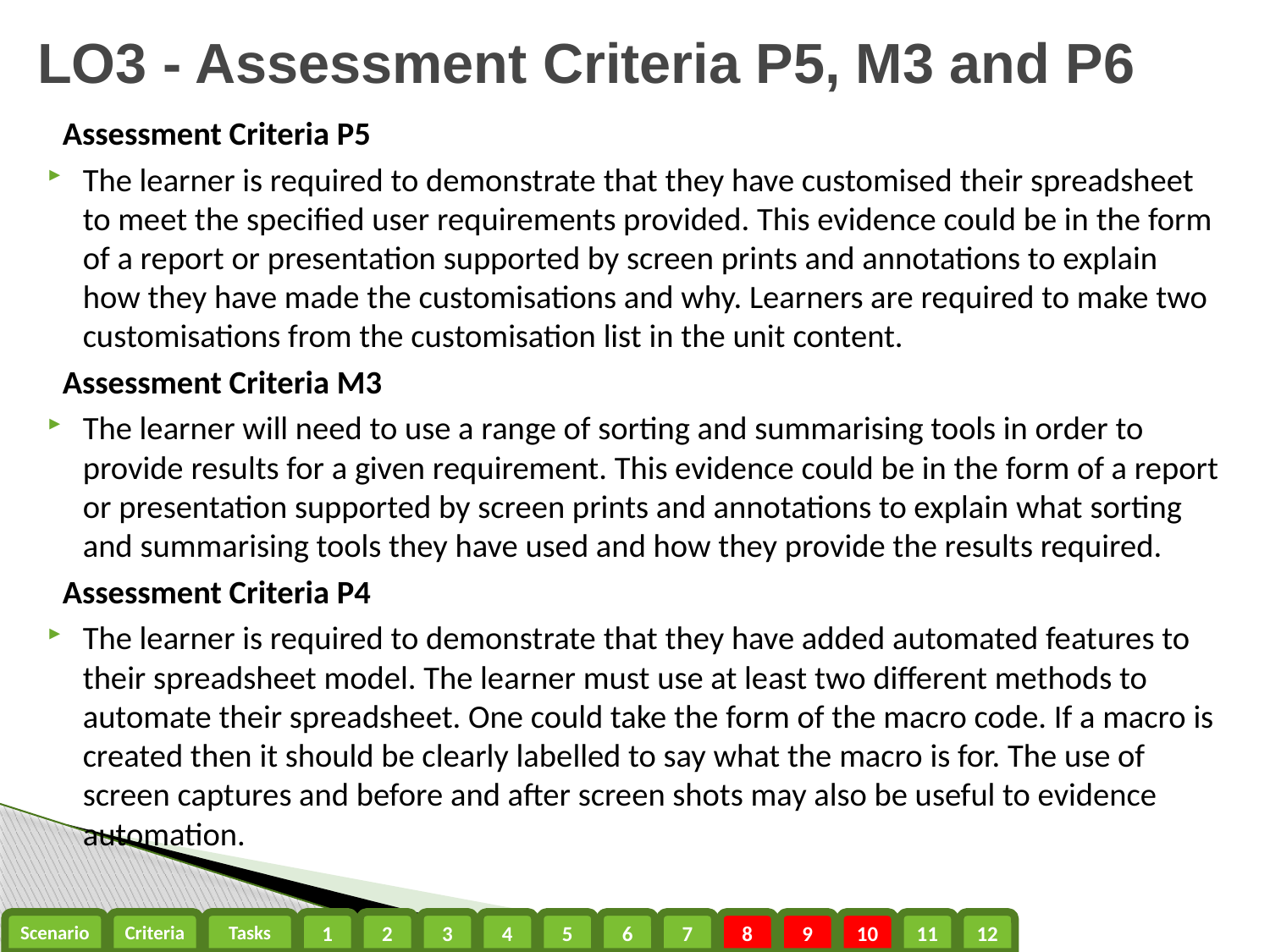

# LO3 - Assessment Criteria P5, M3 and P6
Assessment Criteria P5
The learner is required to demonstrate that they have customised their spreadsheet to meet the specified user requirements provided. This evidence could be in the form of a report or presentation supported by screen prints and annotations to explain how they have made the customisations and why. Learners are required to make two customisations from the customisation list in the unit content.
Assessment Criteria M3
The learner will need to use a range of sorting and summarising tools in order to provide results for a given requirement. This evidence could be in the form of a report or presentation supported by screen prints and annotations to explain what sorting and summarising tools they have used and how they provide the results required.
Assessment Criteria P4
The learner is required to demonstrate that they have added automated features to their spreadsheet model. The learner must use at least two different methods to automate their spreadsheet. One could take the form of the macro code. If a macro is created then it should be clearly labelled to say what the macro is for. The use of screen captures and before and after screen shots may also be useful to evidence automation.